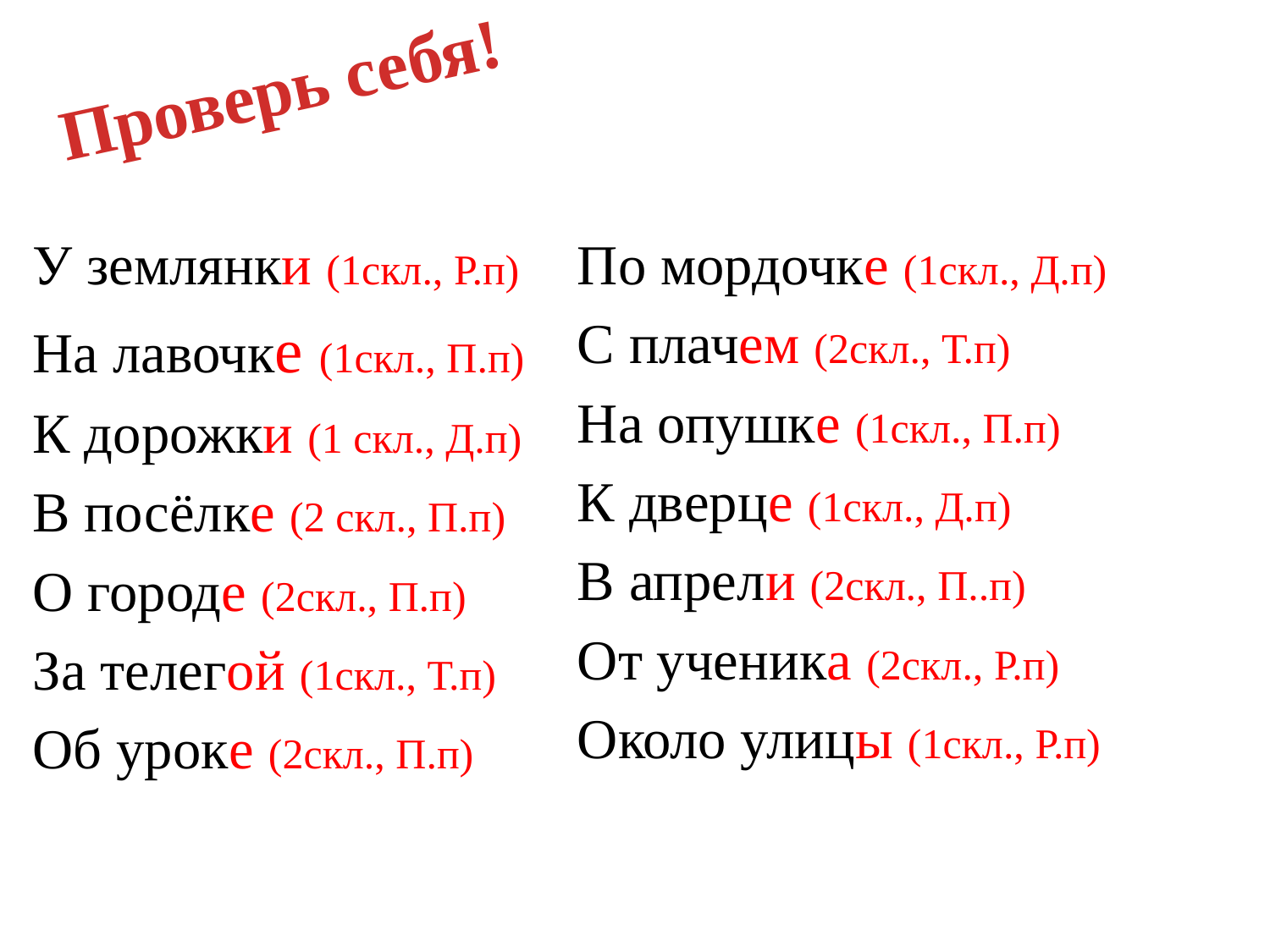

Проверь себя!
#

У землянки (1скл., Р.п)
На лавочке (1скл., П.п)
К дорожки (1 скл., Д.п)
В посёлке (2 скл., П.п)
О городе (2скл., П.п)
За телегой (1скл., Т.п)
Об уроке (2скл., П.п)

По мордочке (1скл., Д.п)
С плачем (2скл., Т.п)
На опушке (1скл., П.п)
К дверце (1скл., Д.п)
В апрели (2скл., П..п)
От ученика (2скл., Р.п)
Около улицы (1скл., Р.п)